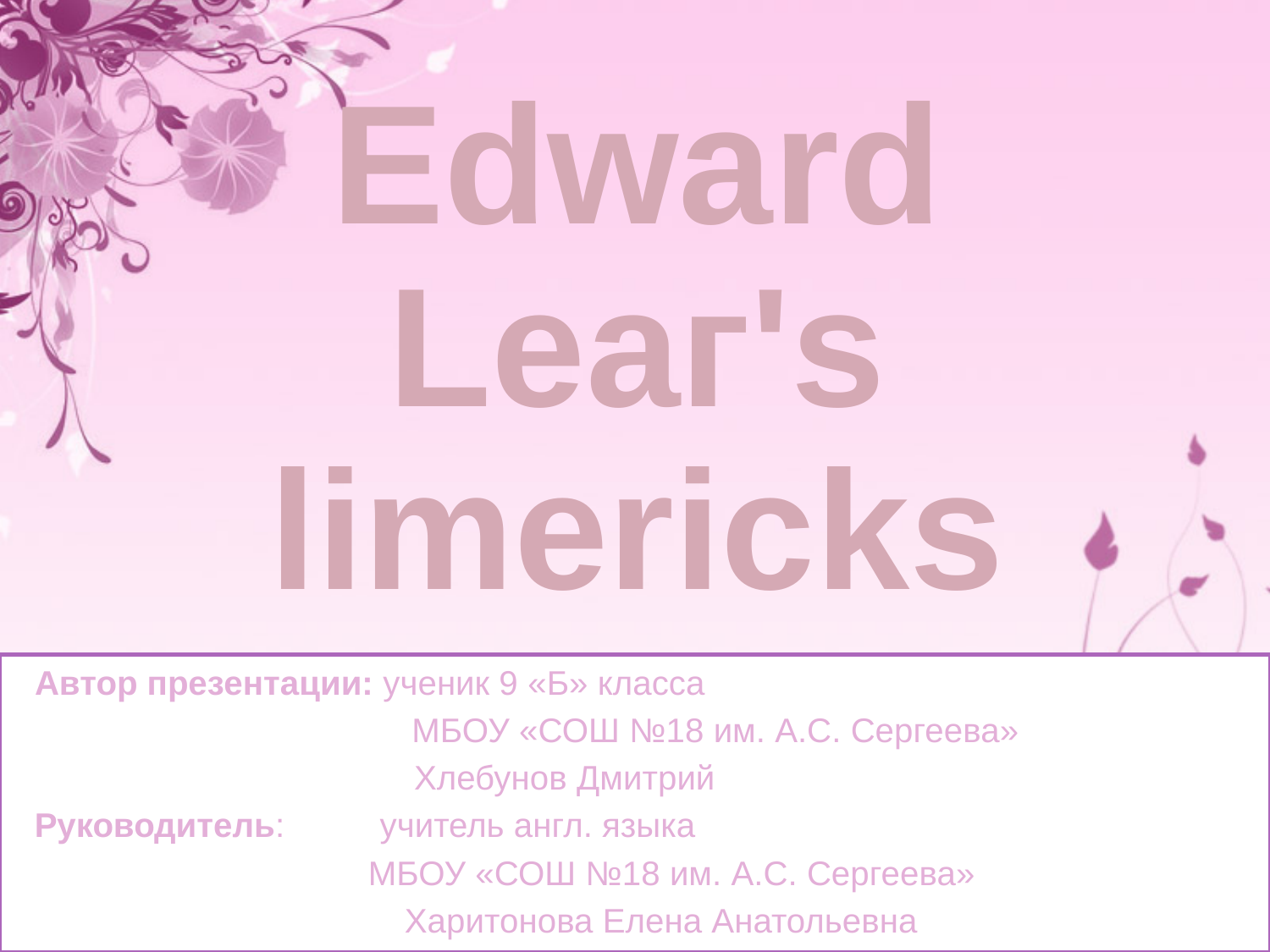

# Edward Lеаг's limericks
Автор презентации: ученик 9 «Б» класса
       МБОУ «СОШ №18 им. А.С. Сергеева»
      Хлебунов Дмитрий
Руководитель:          учитель англ. языка
                                   МБОУ «СОШ №18 им. А.С. Сергеева»
     		     Харитонова Елена Анатольевна